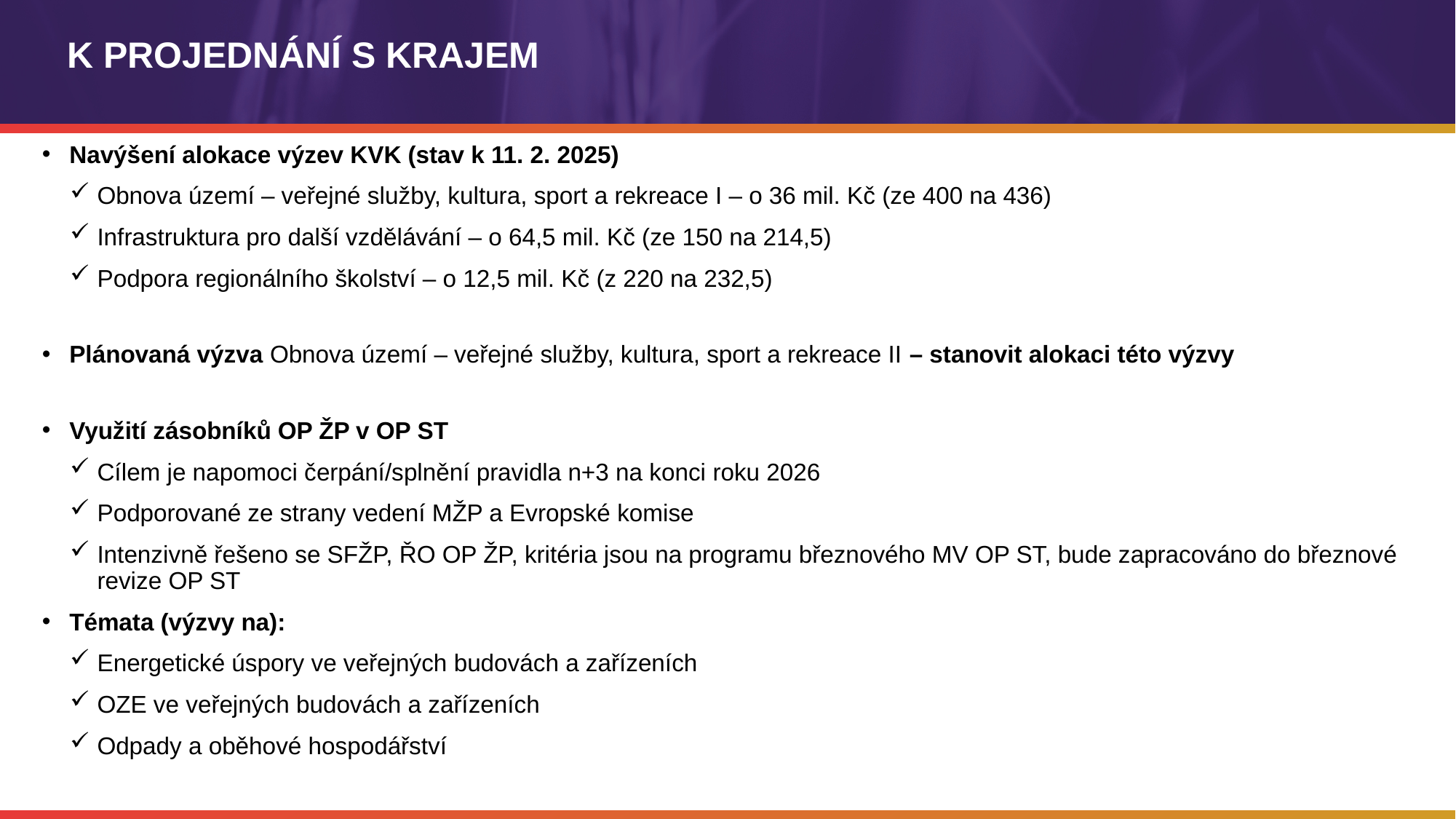

K PROJEDNÁNÍ S KRAJEM
Navýšení alokace výzev KVK (stav k 11. 2. 2025)
Obnova území – veřejné služby, kultura, sport a rekreace I – o 36 mil. Kč (ze 400 na 436)
Infrastruktura pro další vzdělávání – o 64,5 mil. Kč (ze 150 na 214,5)
Podpora regionálního školství – o 12,5 mil. Kč (z 220 na 232,5)

Plánovaná výzva Obnova území – veřejné služby, kultura, sport a rekreace II – stanovit alokaci této výzvy

Využití zásobníků OP ŽP v OP ST
Cílem je napomoci čerpání/splnění pravidla n+3 na konci roku 2026
Podporované ze strany vedení MŽP a Evropské komise
Intenzivně řešeno se SFŽP, ŘO OP ŽP, kritéria jsou na programu březnového MV OP ST, bude zapracováno do březnové revize OP ST
Témata (výzvy na):
Energetické úspory ve veřejných budovách a zařízeních
OZE ve veřejných budovách a zařízeních
Odpady a oběhové hospodářství